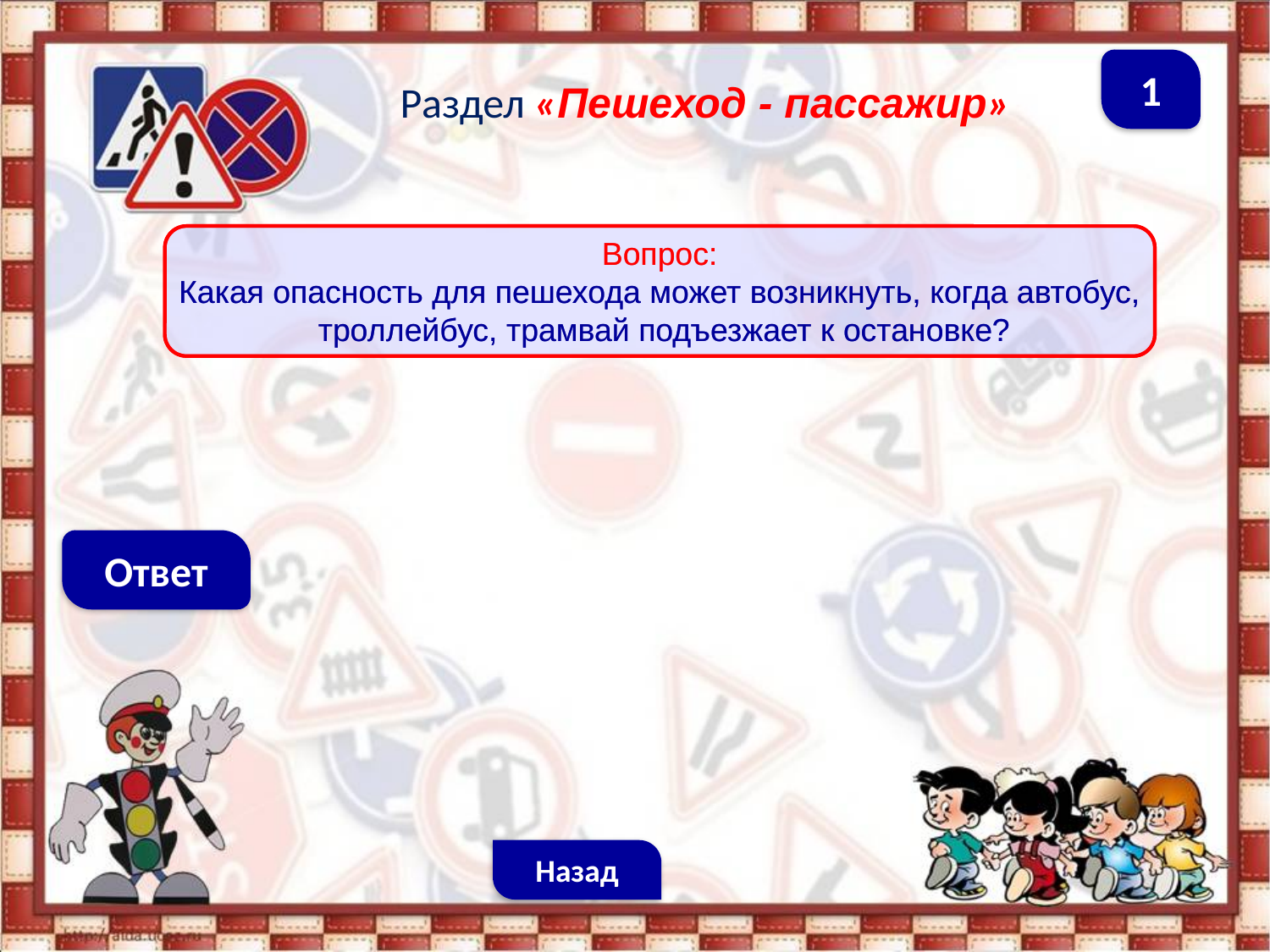

1
Раздел «Пешеход - пассажир»

Вопрос:
Какая опасность для пешехода может возникнуть, когда автобус,
 троллейбус, трамвай подъезжает к остановке?

Вопрос:
Какая опасность для пешехода может возникнуть, когда автобус,
 троллейбус, трамвай подъезжает к остановке?

Ответ
Назад